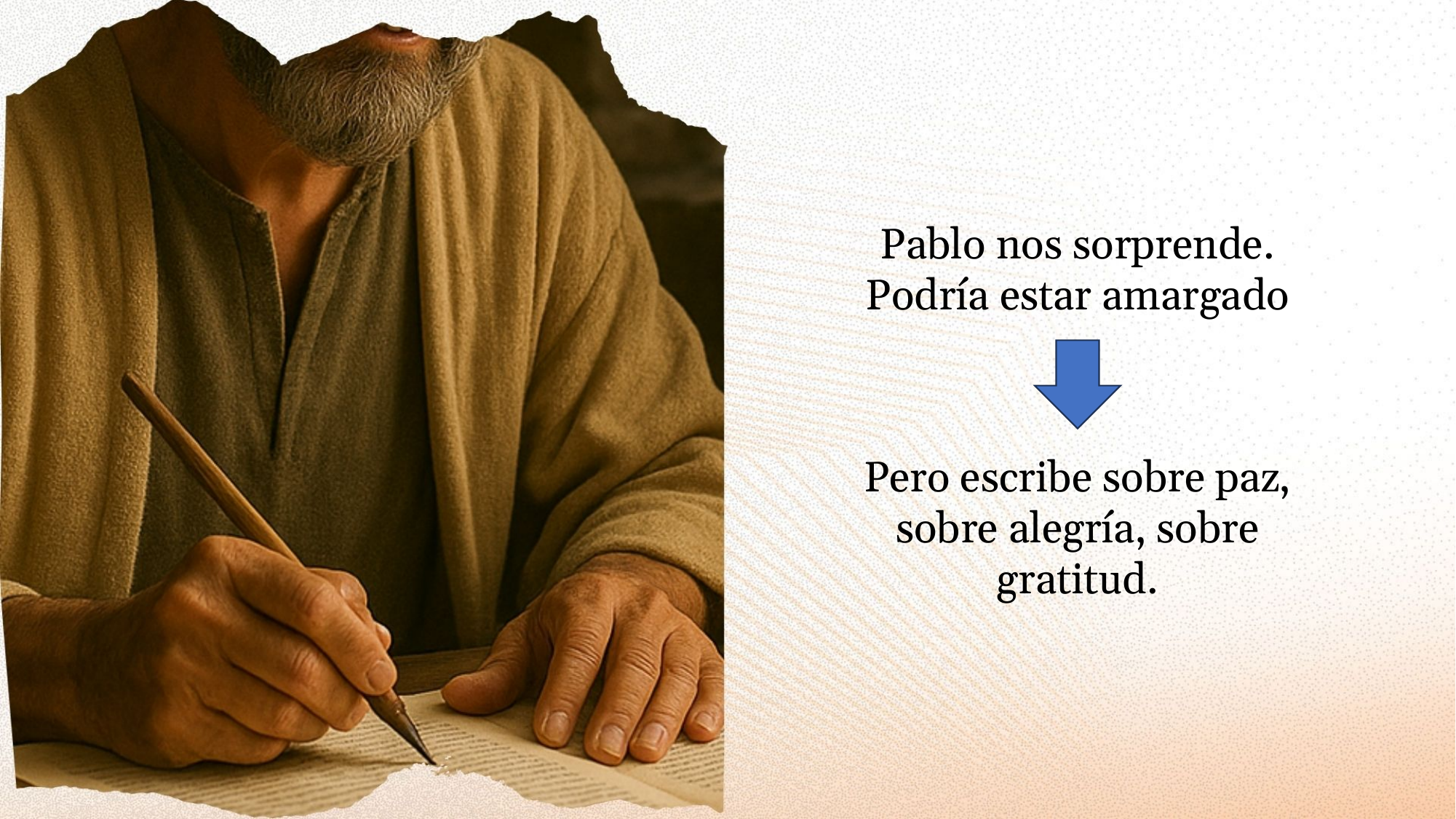

Pablo nos sorprende. Podría estar amargado

Pero escribe sobre paz, sobre alegría, sobre gratitud.